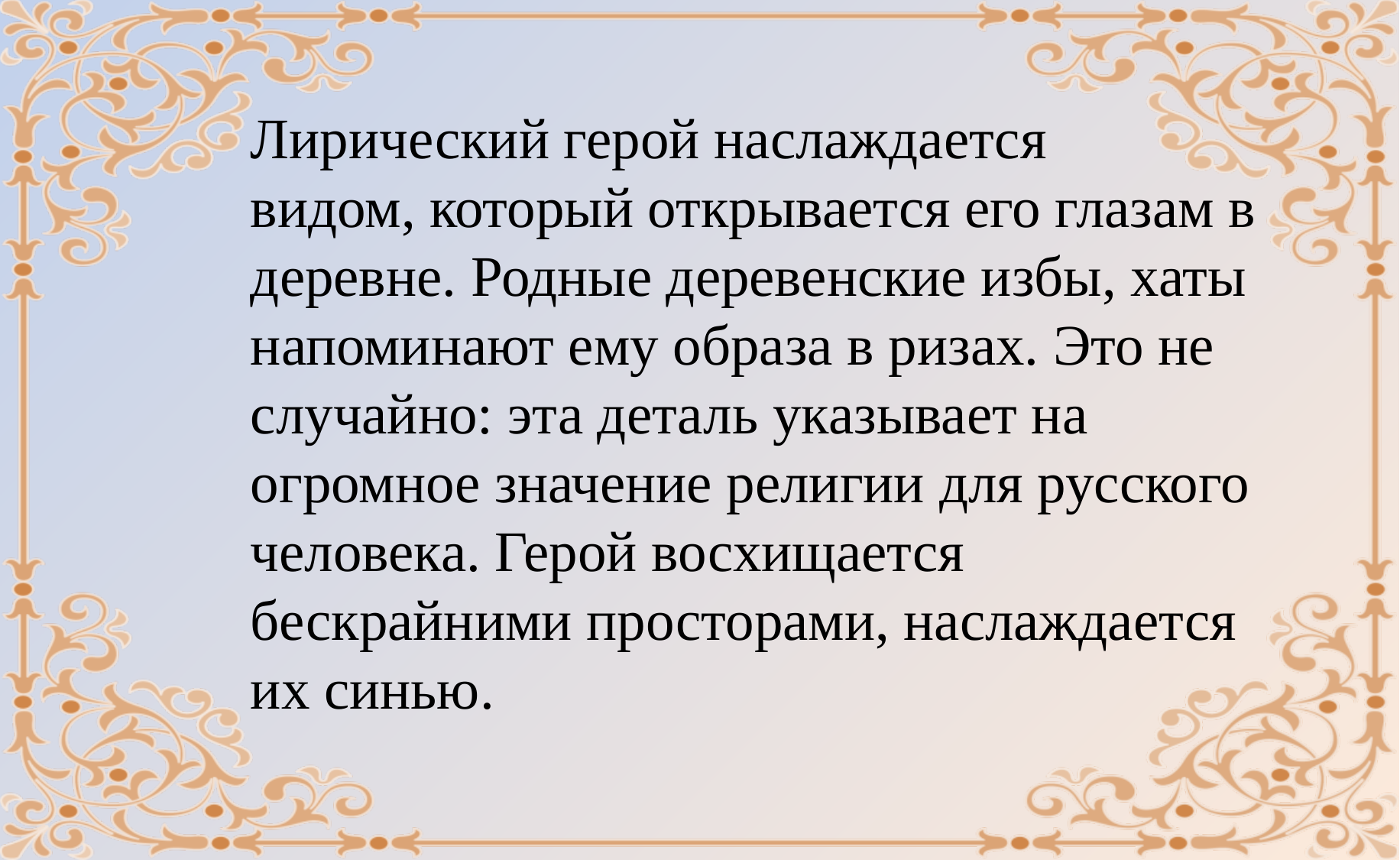

Лирический герой наслаждается
видом, который открывается его глазам в деревне. Родные деревенские избы, хаты напоминают ему образа в ризах. Это не случайно: эта деталь указывает на огромное значение религии для русского человека. Герой восхищается бескрайними просторами, наслаждается их синью.